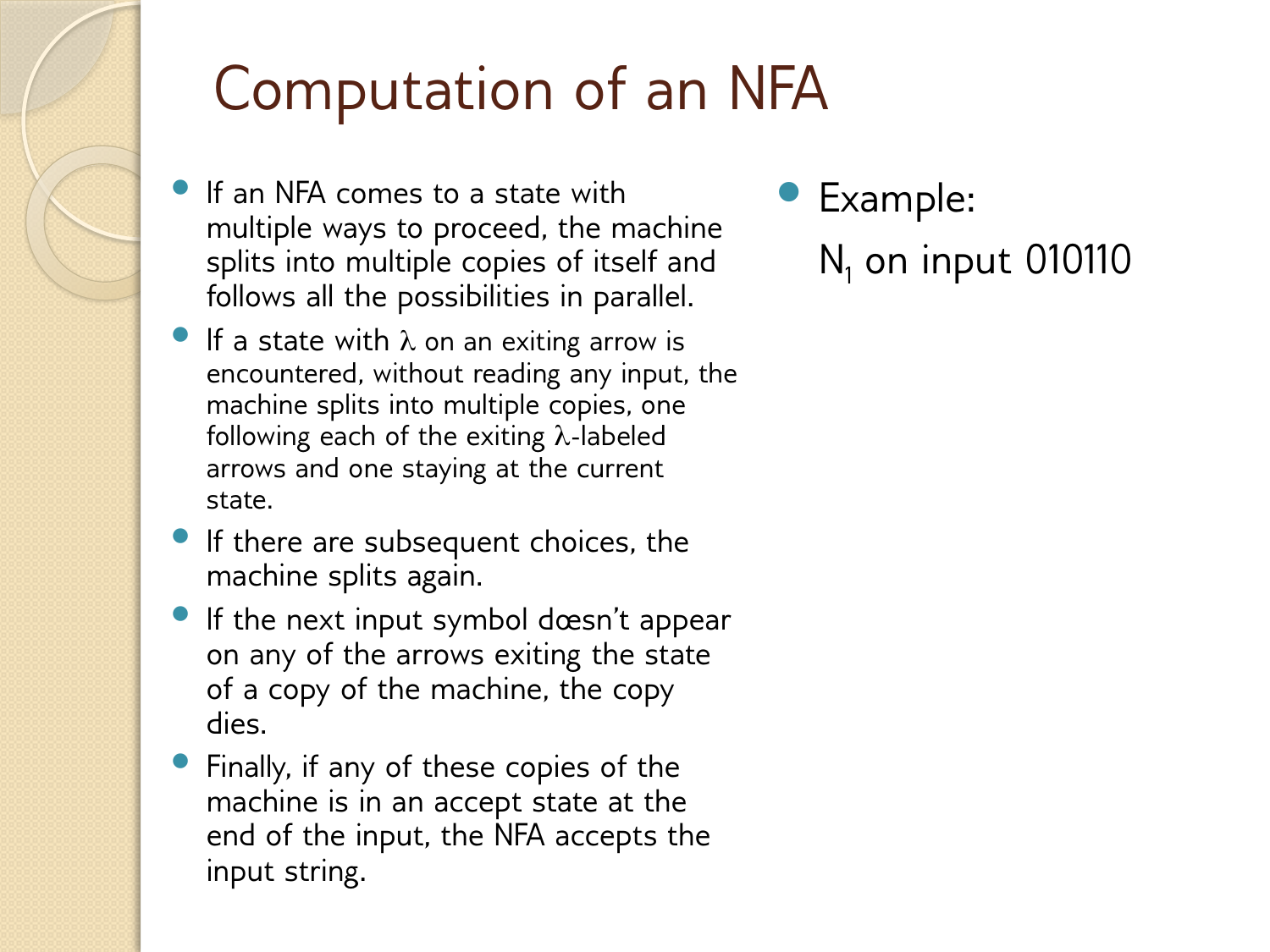

# Computation of an NFA
If an NFA comes to a state with multiple ways to proceed, the machine splits into multiple copies of itself and follows all the possibilities in parallel.
If a state with λ on an exiting arrow is encountered, without reading any input, the machine splits into multiple copies, one following each of the exiting λ-labeled arrows and one staying at the current state.
If there are subsequent choices, the machine splits again.
If the next input symbol doesn’t appear on any of the arrows exiting the state of a copy of the machine, the copy dies.
Finally, if any of these copies of the machine is in an accept state at the end of the input, the NFA accepts the input string.
Example:
	N1 on input 010110